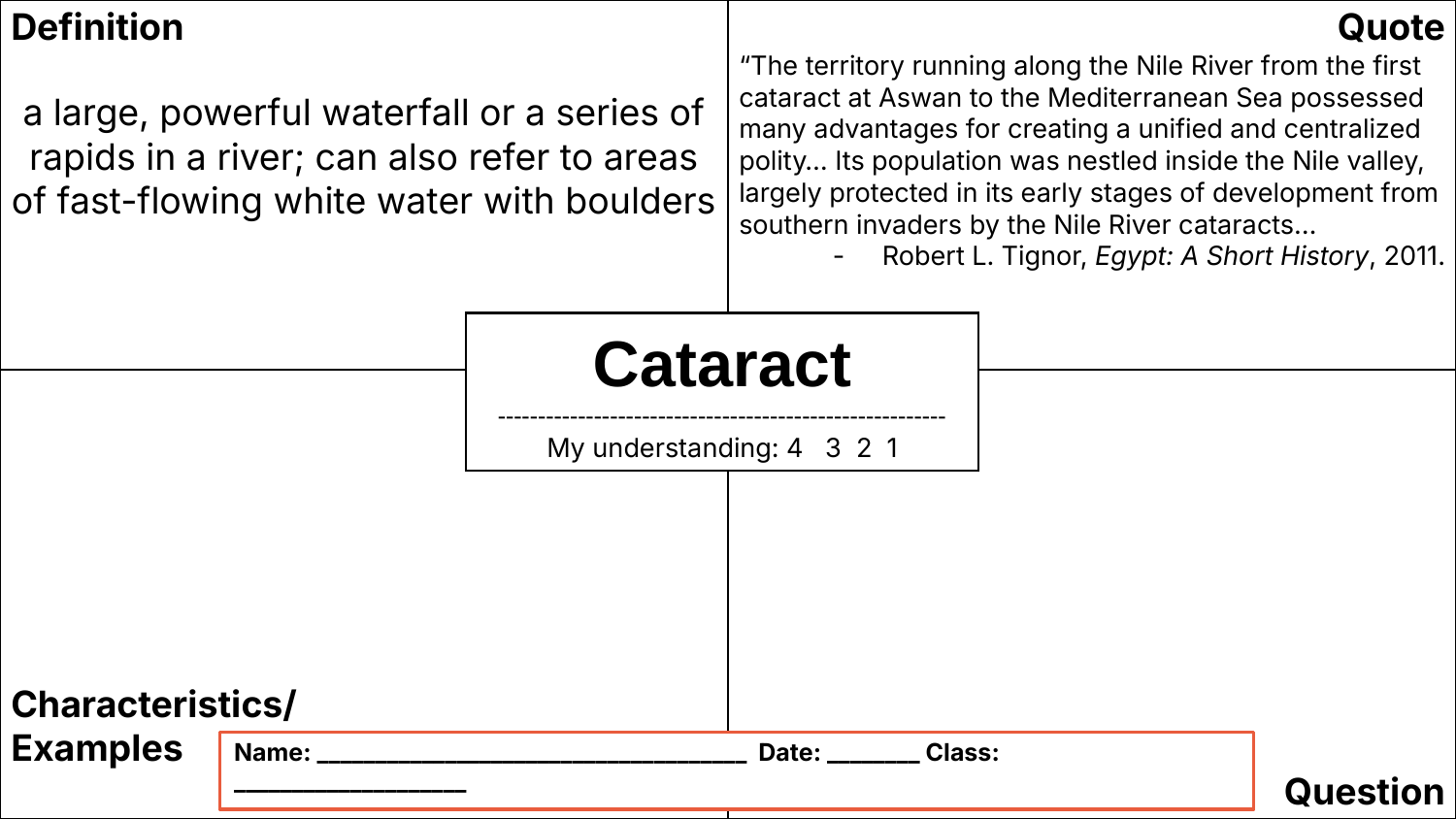

| Definition a large, powerful waterfall or a series of rapids in a river; can also refer to areas of fast-flowing white water with boulders | Quote “The territory running along the Nile River from the first cataract at Aswan to the Mediterranean Sea possessed many advantages for creating a unified and centralized polity… Its population was nestled inside the Nile valley, largely protected in its early stages of development from southern invaders by the Nile River cataracts… Robert L. Tignor, Egypt: A Short History, 2011. |
| --- | --- |
| Characteristics/ Examples | Imp Question |
Cataract
--------------------------------------------------------
My understanding: 4   3  2  1
Name: _____________________________________  Date: ________ Class: ____________________